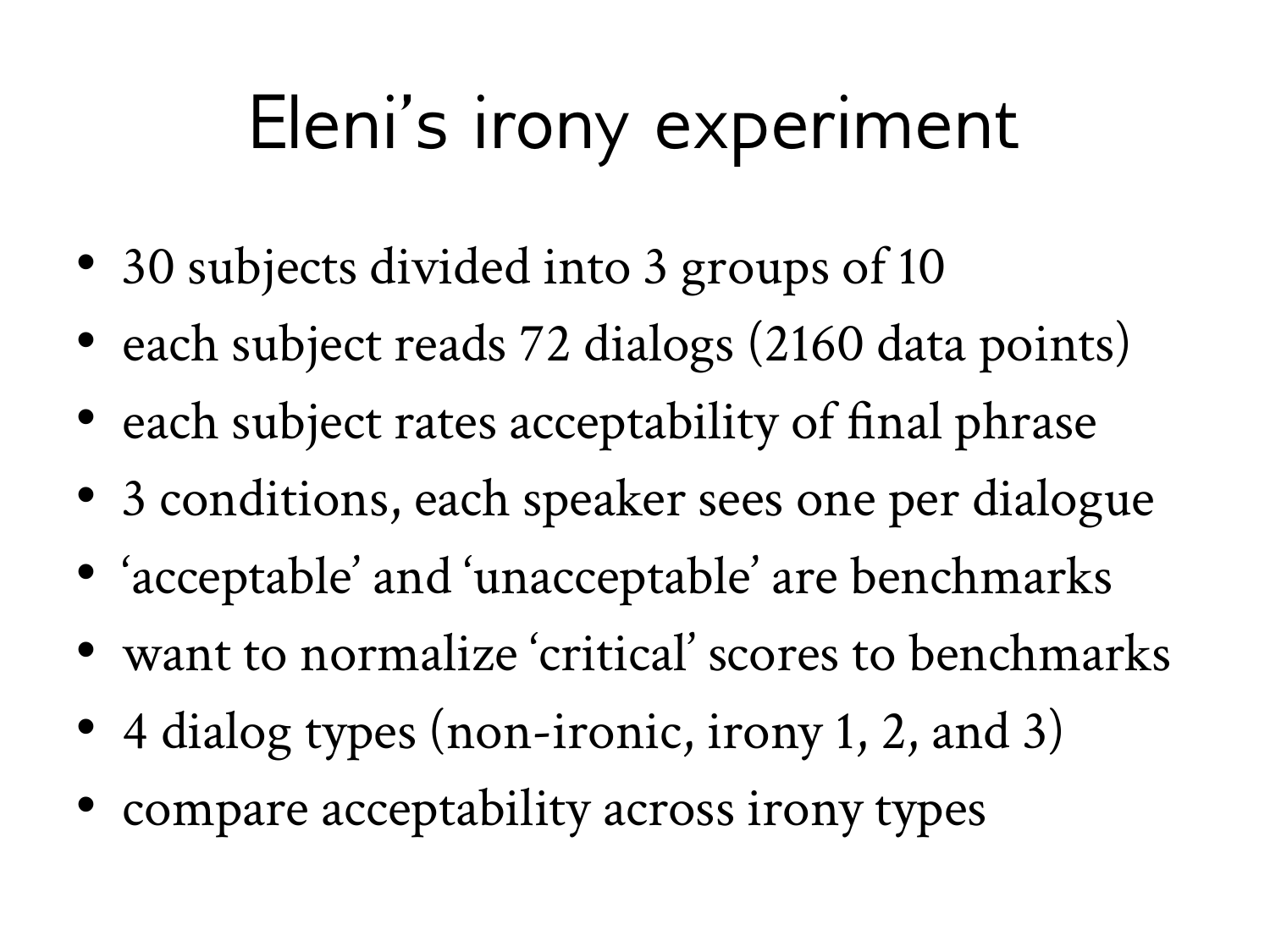

# Eleni’s irony experiment
30 subjects divided into 3 groups of 10
each subject reads 72 dialogs (2160 data points)
each subject rates acceptability of final phrase
3 conditions, each speaker sees one per dialogue
‘acceptable’ and ‘unacceptable’ are benchmarks
want to normalize ‘critical’ scores to benchmarks
4 dialog types (non-ironic, irony 1, 2, and 3)
compare acceptability across irony types